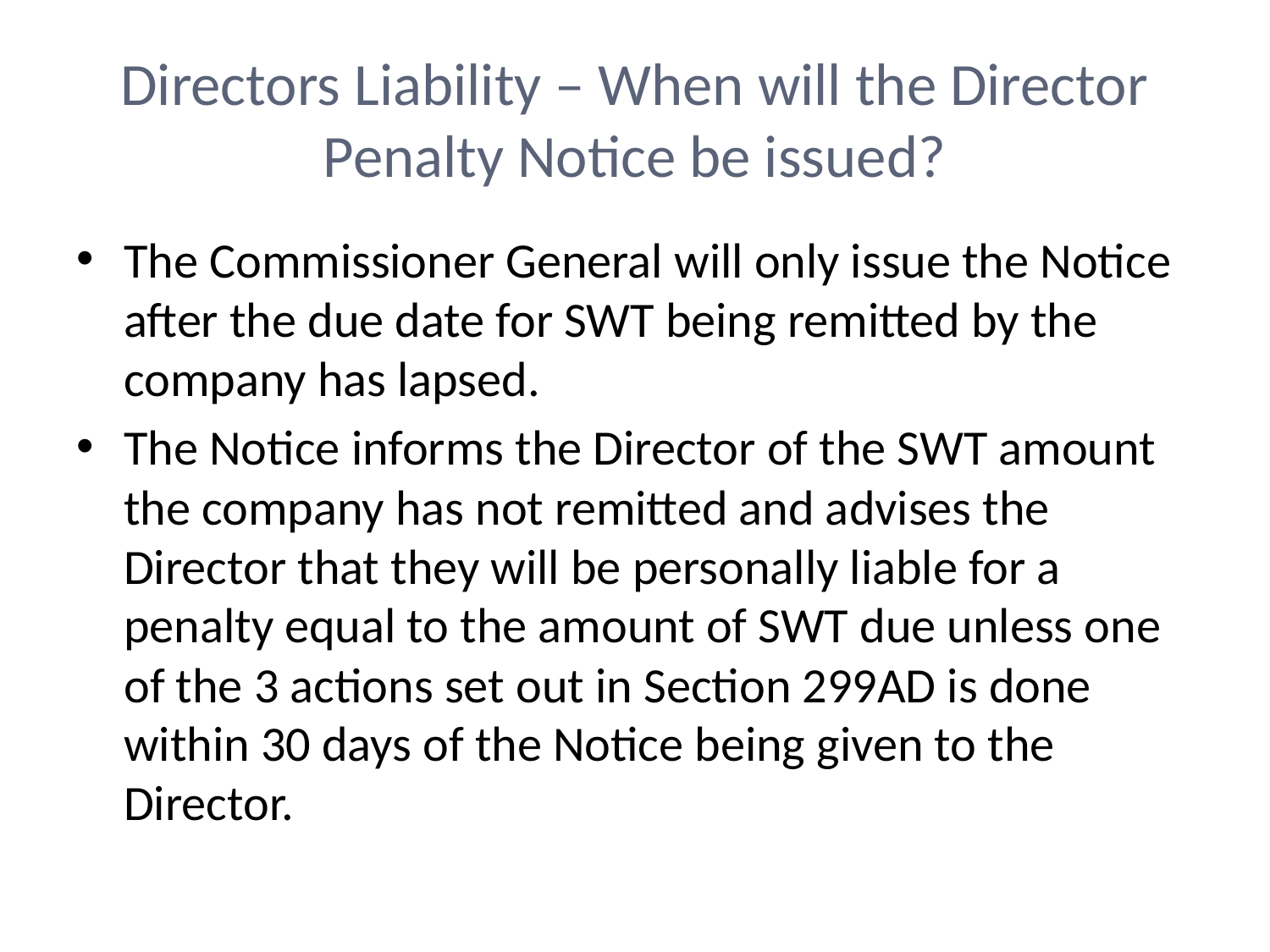

# Directors Liability – When will the Director Penalty Notice be issued?
The Commissioner General will only issue the Notice after the due date for SWT being remitted by the company has lapsed.
The Notice informs the Director of the SWT amount the company has not remitted and advises the Director that they will be personally liable for a penalty equal to the amount of SWT due unless one of the 3 actions set out in Section 299AD is done within 30 days of the Notice being given to the Director.